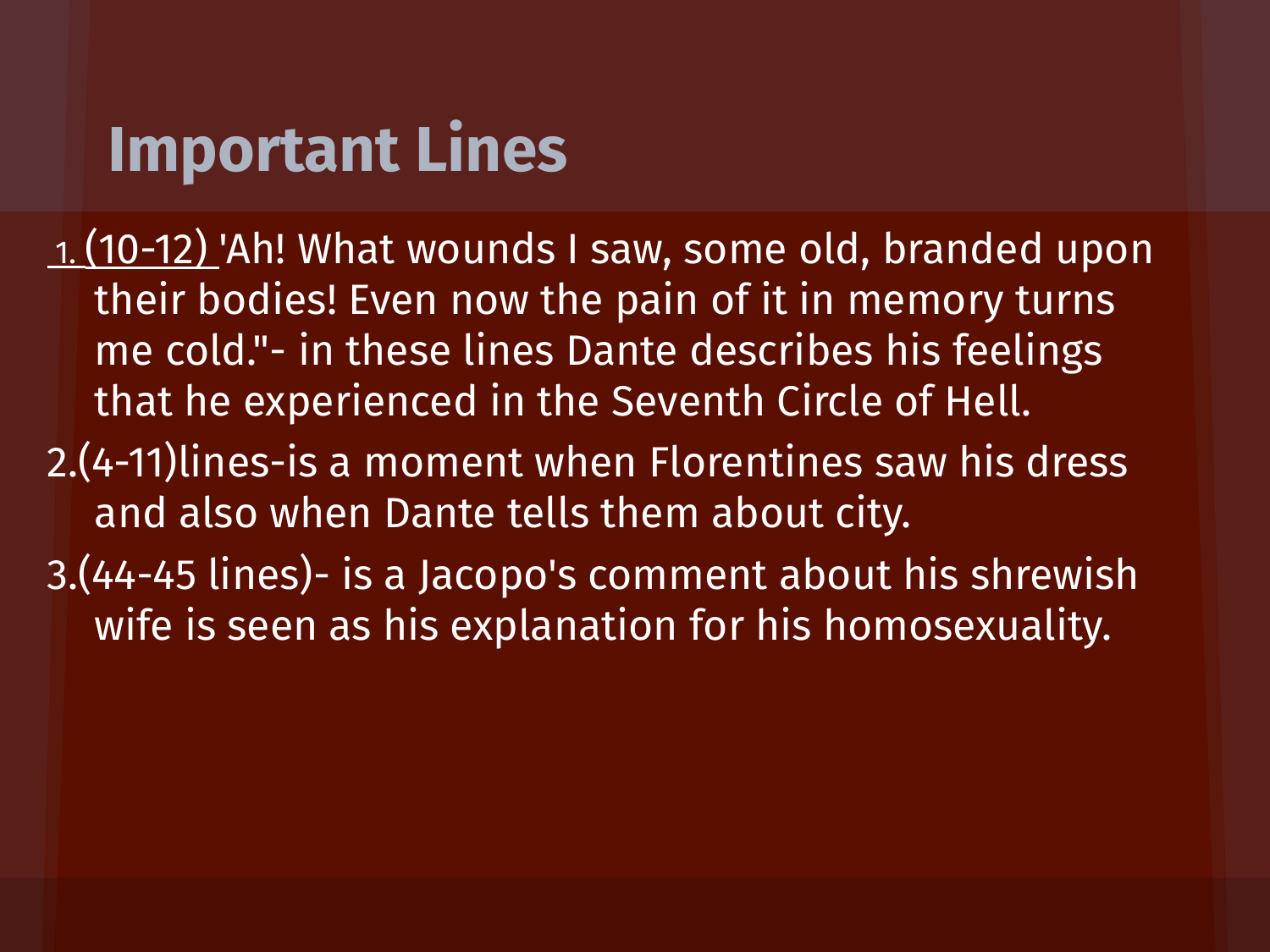

# Important Lines
 1. (10-12) 'Ah! What wounds I saw, some old, branded upon their bodies! Even now the pain of it in memory turns me cold."- in these lines Dante describes his feelings that he experienced in the Seventh Circle of Hell.
2.(4-11)lines-is a moment when Florentines saw his dress and also when Dante tells them about city.
3.(44-45 lines)- is a Jacopo's comment about his shrewish wife is seen as his explanation for his homosexuality.